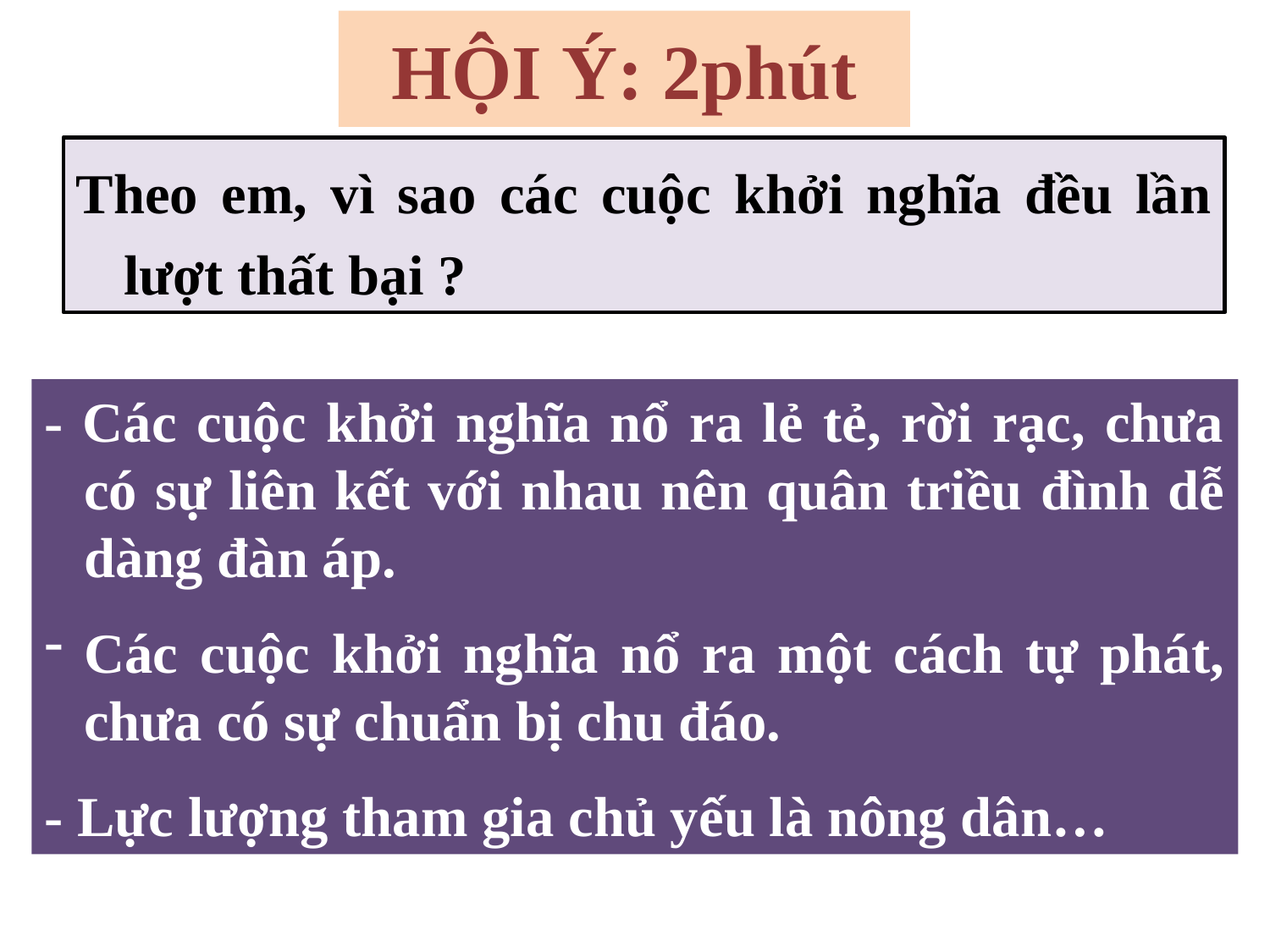

# HỘI Ý: 2phút
Theo em, vì sao các cuộc khởi nghĩa đều lần lượt thất bại ?
- Các cuộc khởi nghĩa nổ ra lẻ tẻ, rời rạc, chưa có sự liên kết với nhau nên quân triều đình dễ dàng đàn áp.
Các cuộc khởi nghĩa nổ ra một cách tự phát, chưa có sự chuẩn bị chu đáo.
- Lực lượng tham gia chủ yếu là nông dân…